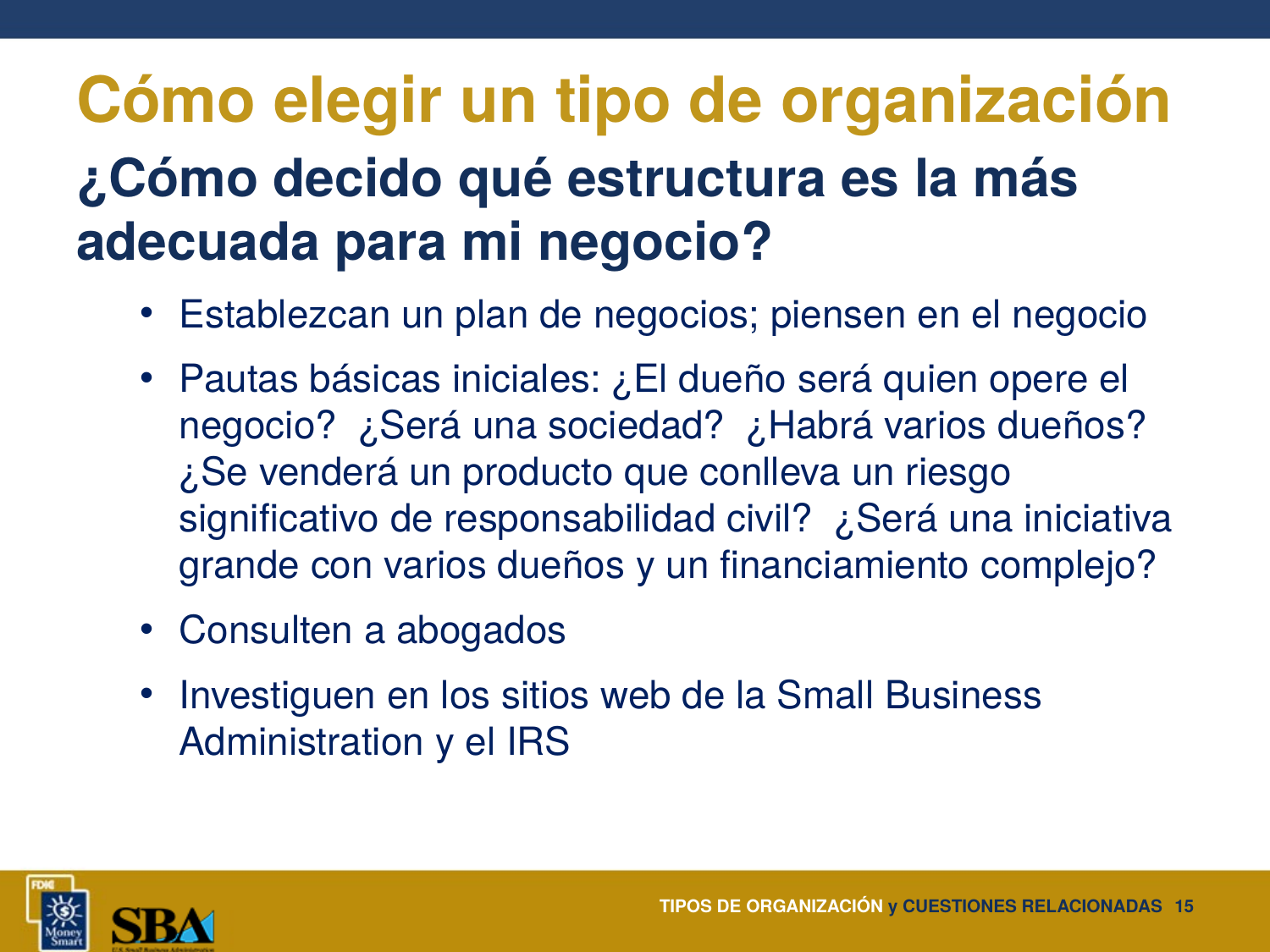

# Cómo elegir un tipo de organización
¿Cómo decido qué estructura es la más adecuada para mi negocio?
Establezcan un plan de negocios; piensen en el negocio
Pautas básicas iniciales: ¿El dueño será quien opere el negocio?  ¿Será una sociedad?  ¿Habrá varios dueños?  ¿Se venderá un producto que conlleva un riesgo significativo de responsabilidad civil?  ¿Será una iniciativa grande con varios dueños y un financiamiento complejo?
Consulten a abogados
Investiguen en los sitios web de la Small Business Administration y el IRS